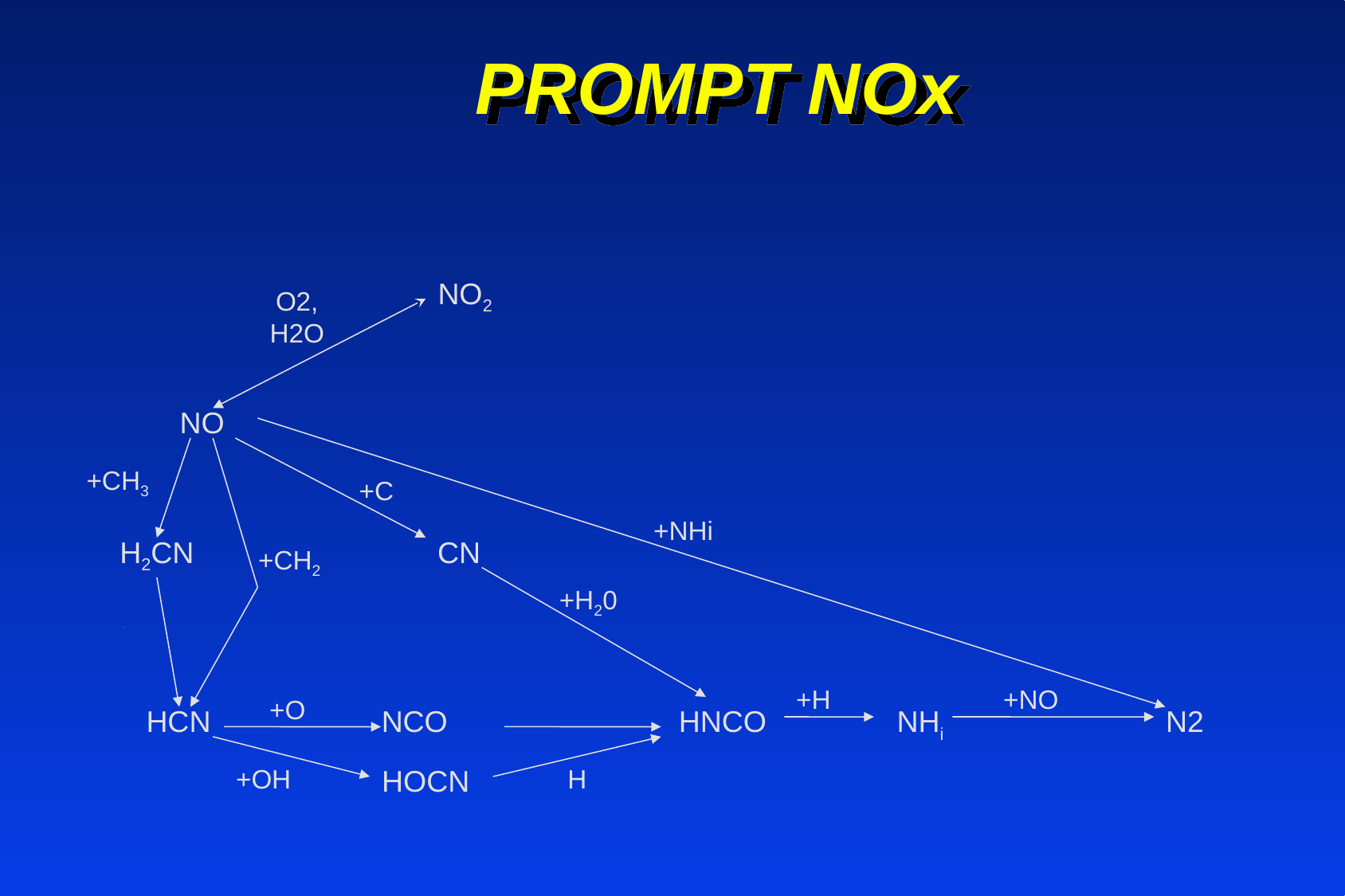

PROMPT NOx
NO2
O2, H2O

NO

+CH3
+C
+NHi
H2CN
CN
+CH2

+H20

+H
+NO
+O
HCN
NCO
HNCO
NHi
N2

+OH
HOCN
H